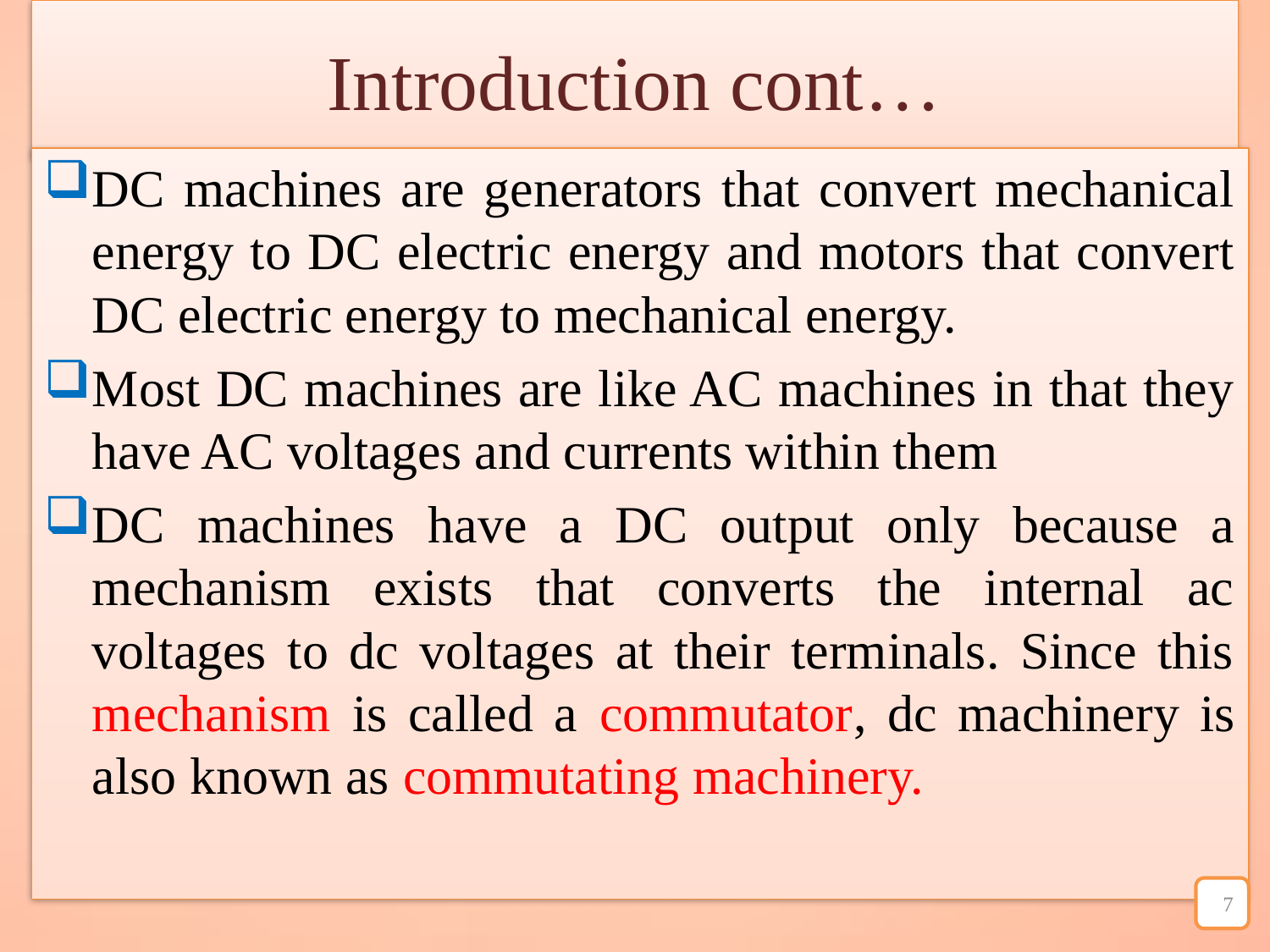

# Introduction cont…
DC machines are generators that convert mechanical energy to DC electric energy and motors that convert DC electric energy to mechanical energy.
Most DC machines are like AC machines in that they have AC voltages and currents within them
DC machines have a DC output only because a mechanism exists that converts the internal ac voltages to dc voltages at their terminals. Since this mechanism is called a commutator, dc machinery is also known as commutating machinery.
7